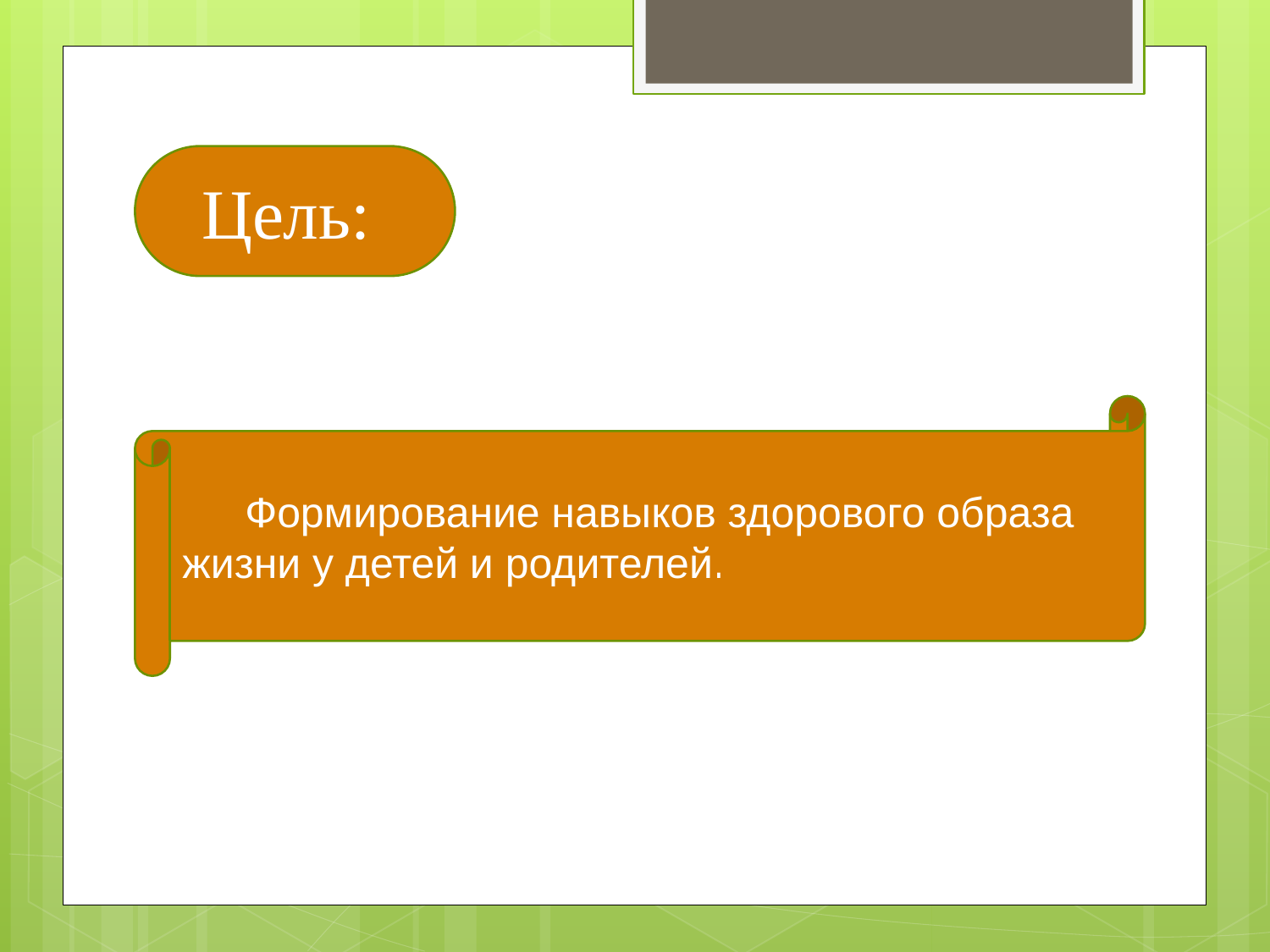

Цель:
Формирование навыков здорового образа жизни у детей и родителей.